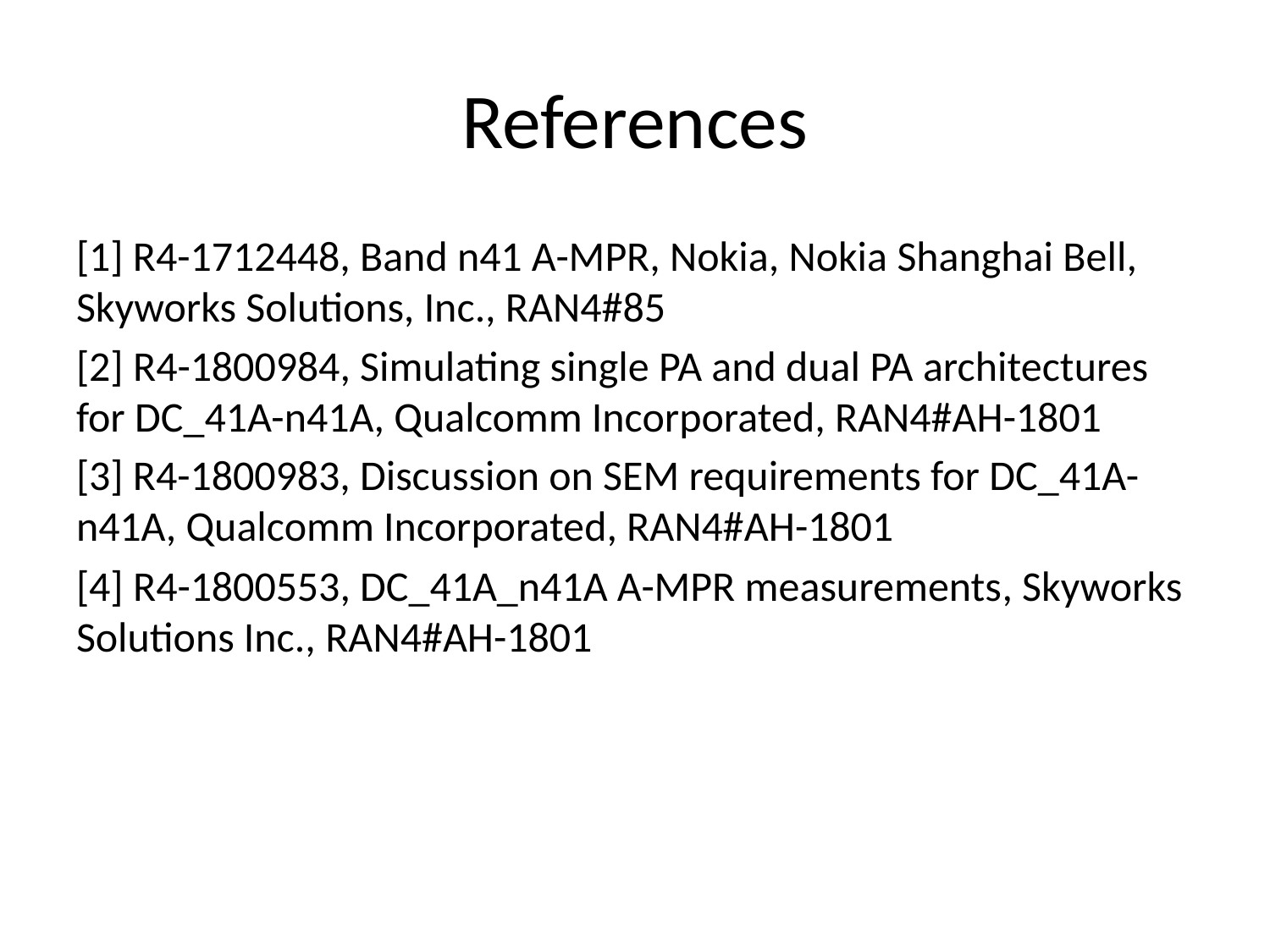

# References
[1] R4-1712448, Band n41 A-MPR, Nokia, Nokia Shanghai Bell, Skyworks Solutions, Inc., RAN4#85
[2] R4-1800984, Simulating single PA and dual PA architectures for DC_41A-n41A, Qualcomm Incorporated, RAN4#AH-1801
[3] R4-1800983, Discussion on SEM requirements for DC_41A-n41A, Qualcomm Incorporated, RAN4#AH-1801
[4] R4-1800553, DC_41A_n41A A-MPR measurements, Skyworks Solutions Inc., RAN4#AH-1801